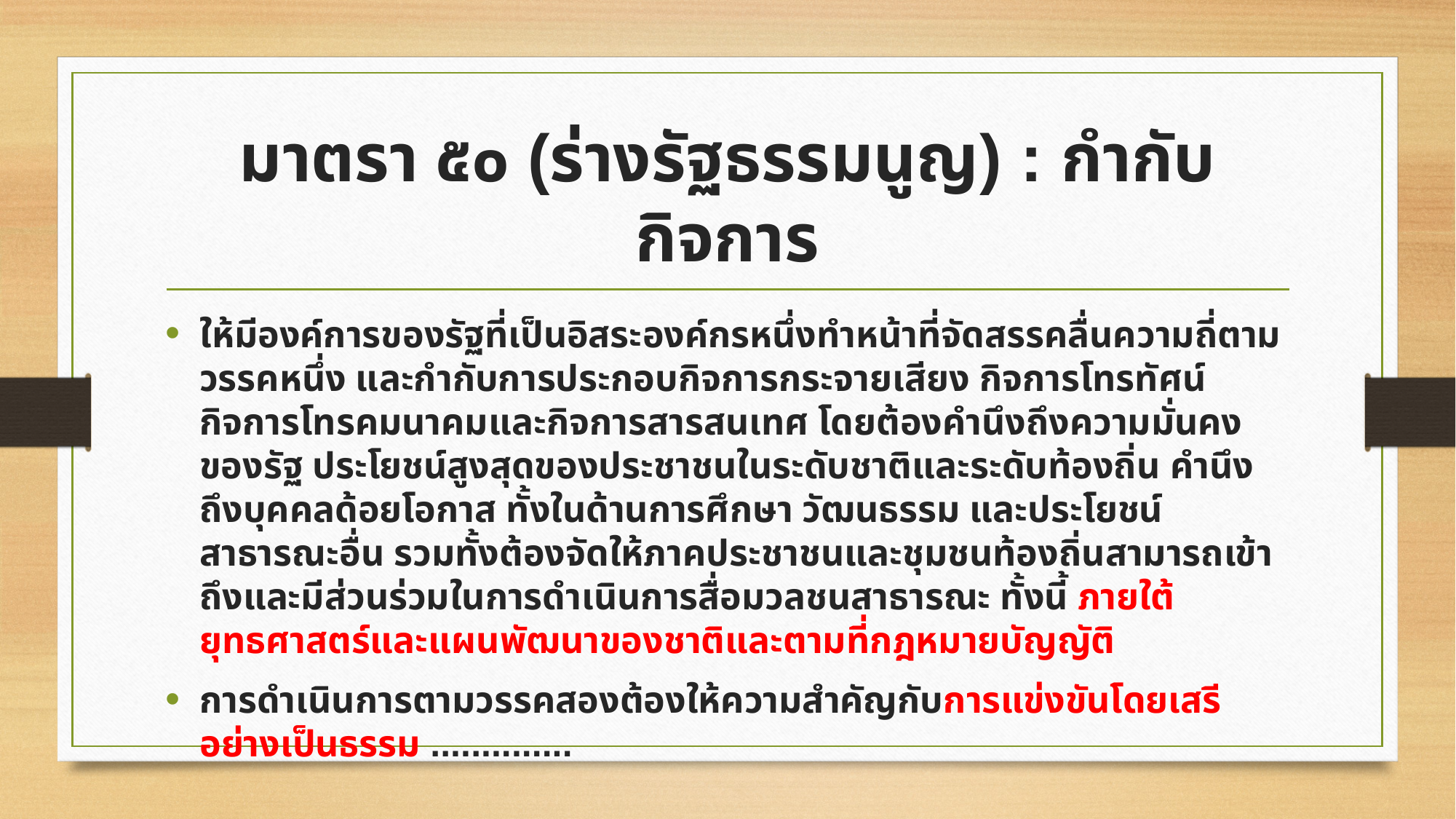

# มาตรา ๕๐ (ร่างรัฐธรรมนูญ) : กำกับกิจการ
ให้มีองค์การของรัฐที่เป็นอิสระองค์กรหนึ่งทำหน้าที่จัดสรรคลื่นความถี่ตามวรรคหนึ่ง และกำกับการประกอบกิจการกระจายเสียง กิจการโทรทัศน์ กิจการโทรคมนาคมและกิจการสารสนเทศ โดยต้องคำนึงถึงความมั่นคงของรัฐ ประโยชน์สูงสุดของประชาชนในระดับชาติและระดับท้องถิ่น คำนึงถึงบุคคลด้อยโอกาส ทั้งในด้านการศึกษา วัฒนธรรม และประโยชน์สาธารณะอื่น รวมทั้งต้องจัดให้ภาคประชาชนและชุมชนท้องถิ่นสามารถเข้าถึงและมีส่วนร่วมในการดำเนินการสื่อมวลชนสาธารณะ ทั้งนี้ ภายใต้ยุทธศาสตร์และแผนพัฒนาของชาติและตามที่กฎหมายบัญญัติ
การดำเนินการตามวรรคสองต้องให้ความสำคัญกับการแข่งขันโดยเสรีอย่างเป็นธรรม ..............